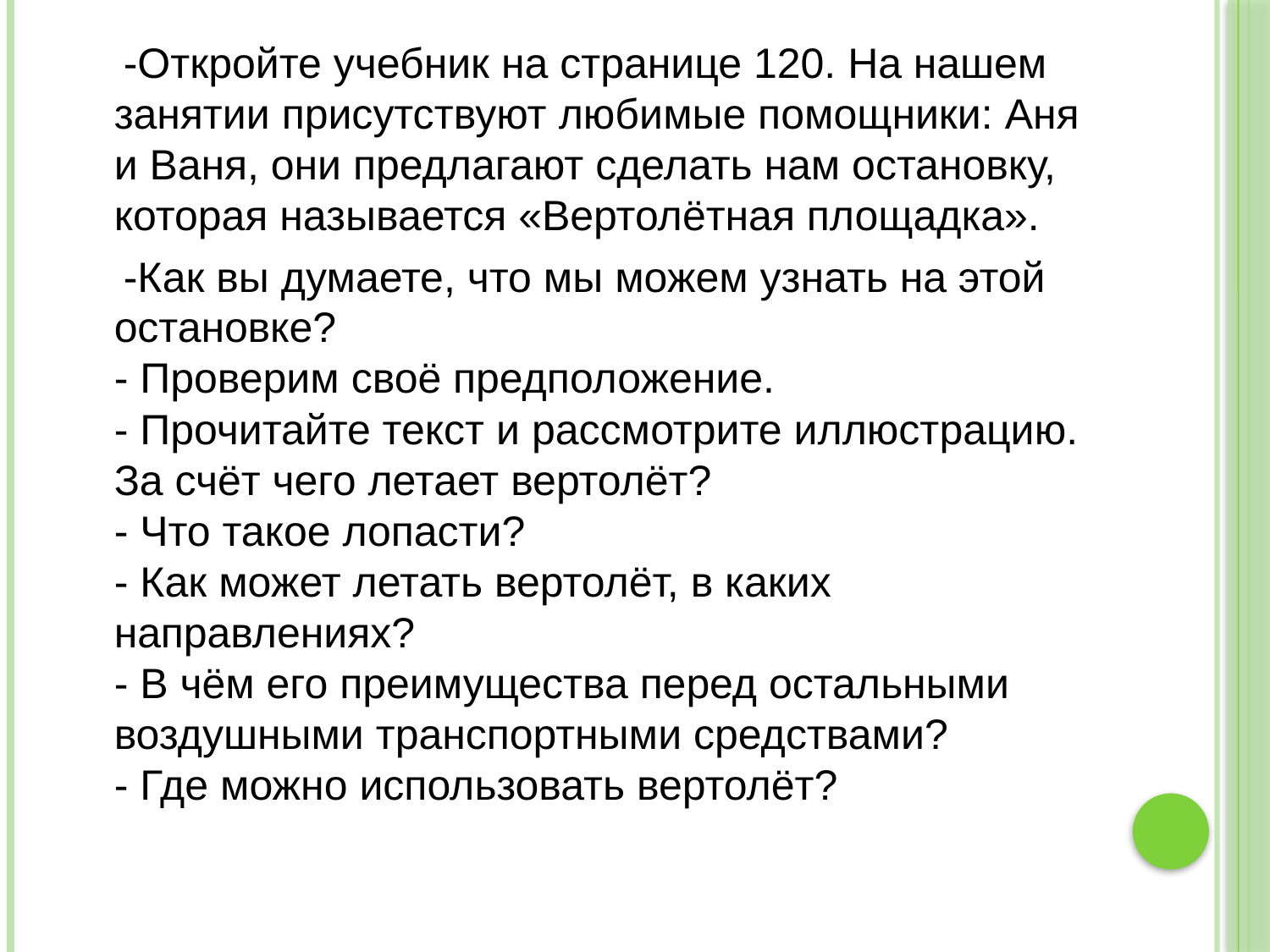

-Откройте учебник на странице 120. На нашем занятии присутствуют любимые помощники: Аня и Ваня, они предлагают сделать нам остановку, которая называется «Вертолётная площадка».
    -Как вы думаете, что мы можем узнать на этой остановке?
- Проверим своё предположение.
- Прочитайте текст и рассмотрите иллюстрацию. За счёт чего летает вертолёт? 
- Что такое лопасти? 
- Как может летать вертолёт, в каких направлениях?
- В чём его преимущества перед остальными воздушными транспортными средствами? 
- Где можно использовать вертолёт?